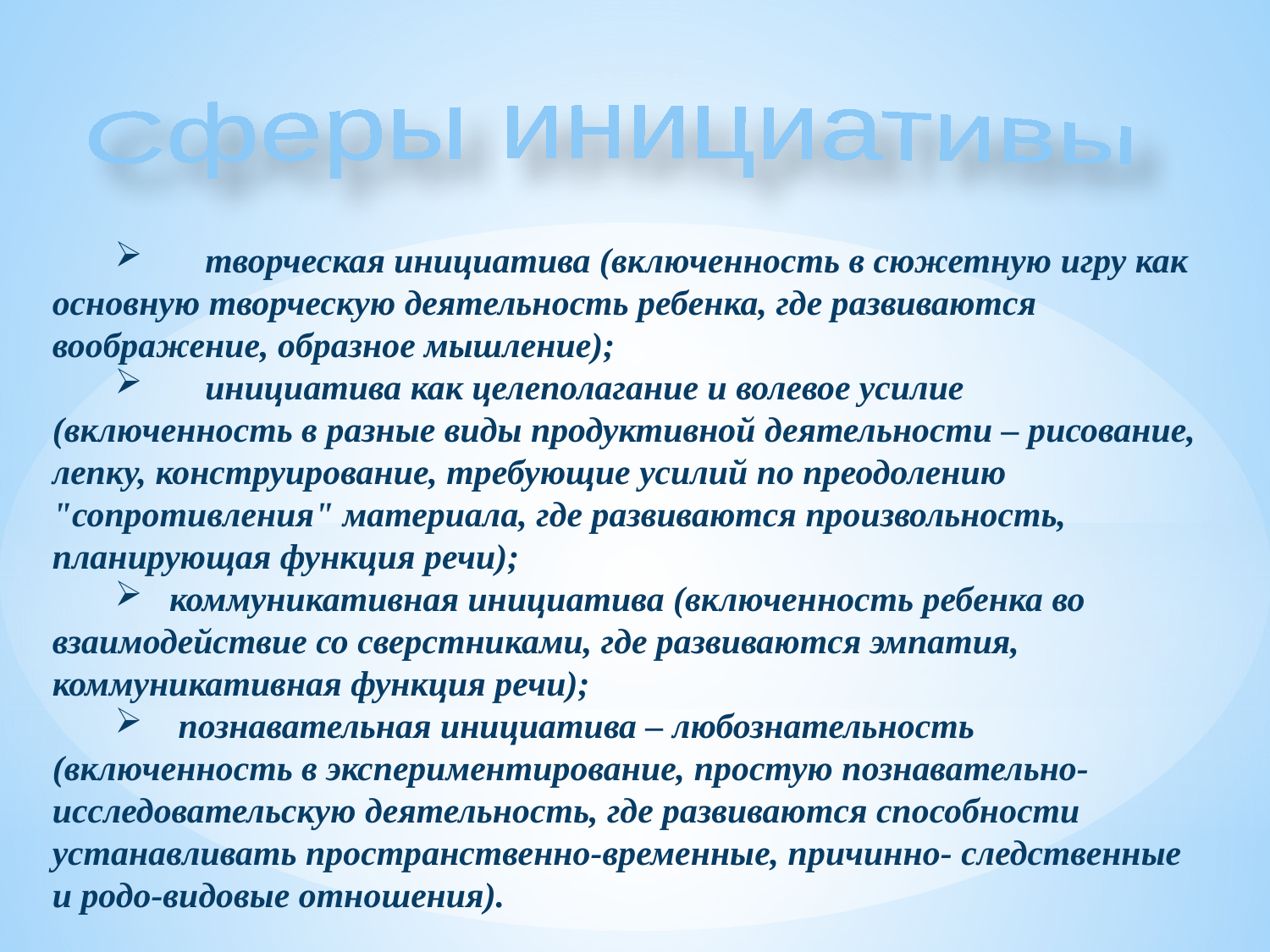

Сферы инициативы

       творческая инициатива (включенность в сюжетную игру как основную творческую деятельность ребенка, где развиваются воображение, образное мышление);
       инициатива как целеполагание и волевое усилие (включенность в разные виды продуктивной деятельности – рисование, лепку, конструирование, требующие усилий по преодолению "сопротивления" материала, где развиваются произвольность, планирующая функция речи);
   коммуникативная инициатива (включенность ребенка во взаимодействие со сверстниками, где развиваются эмпатия, коммуникативная функция речи);
    познавательная инициатива – любознательность (включенность в экспериментирование, простую познавательно-исследовательскую деятельность, где развиваются способности устанавливать пространственно-временные, причинно- следственные и родо-видовые отношения).